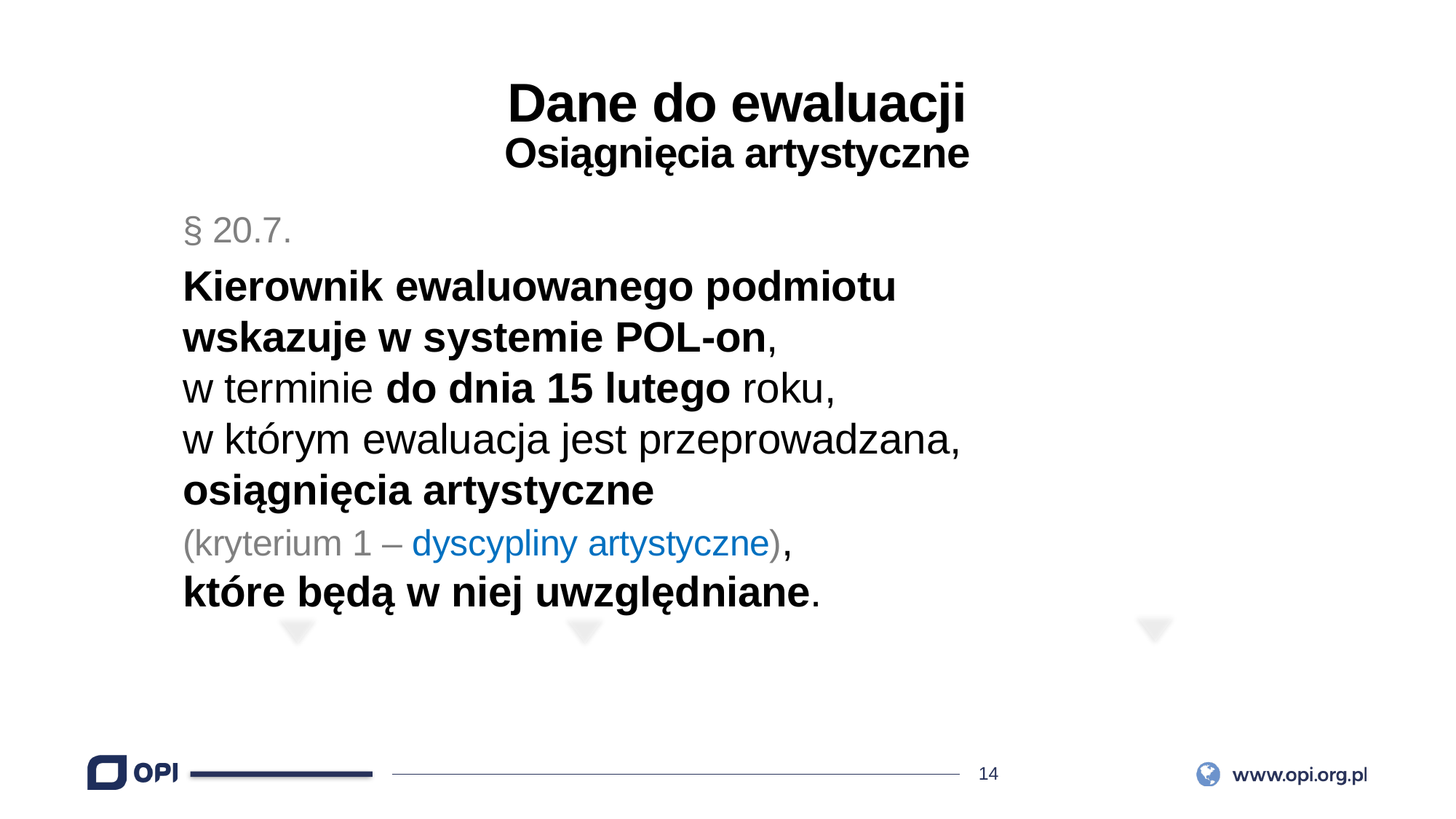

Dane do ewaluacji
Osiągnięcia artystyczne

§ 20.7.
Kierownik ewaluowanego podmiotu
wskazuje w systemie POL-on,
w terminie do dnia 15 lutego roku,
w którym ewaluacja jest przeprowadzana,
osiągnięcia artystyczne
(kryterium 1 – dyscypliny artystyczne),
które będą w niej uwzględniane.
01
02
03

INFOGRAPHIC
INFOGRAPHIC